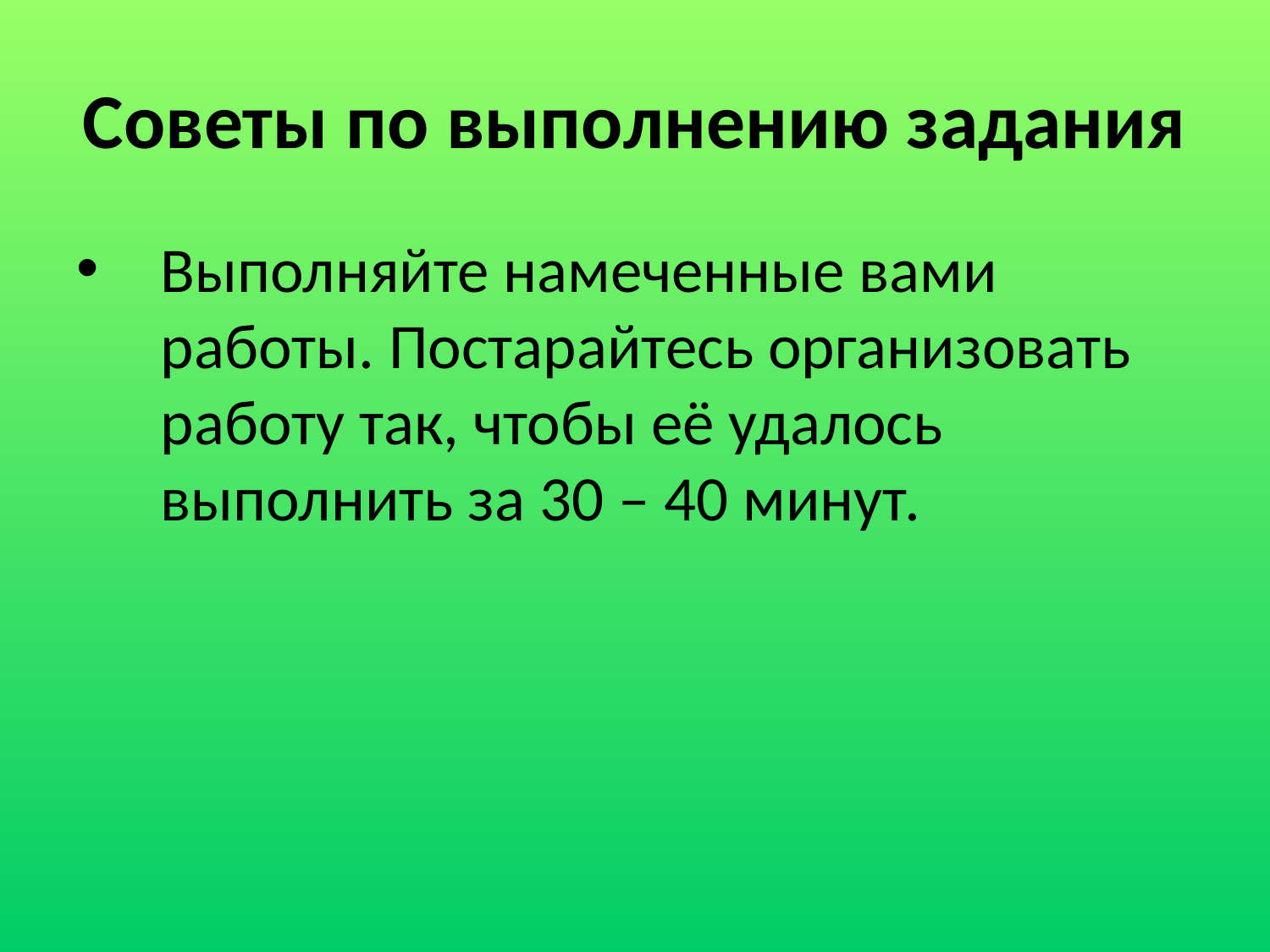

# Советы по выполнению задания
Выполняйте намеченные вами работы. Постарайтесь организовать работу так, чтобы её удалось выполнить за 30 – 40 минут.